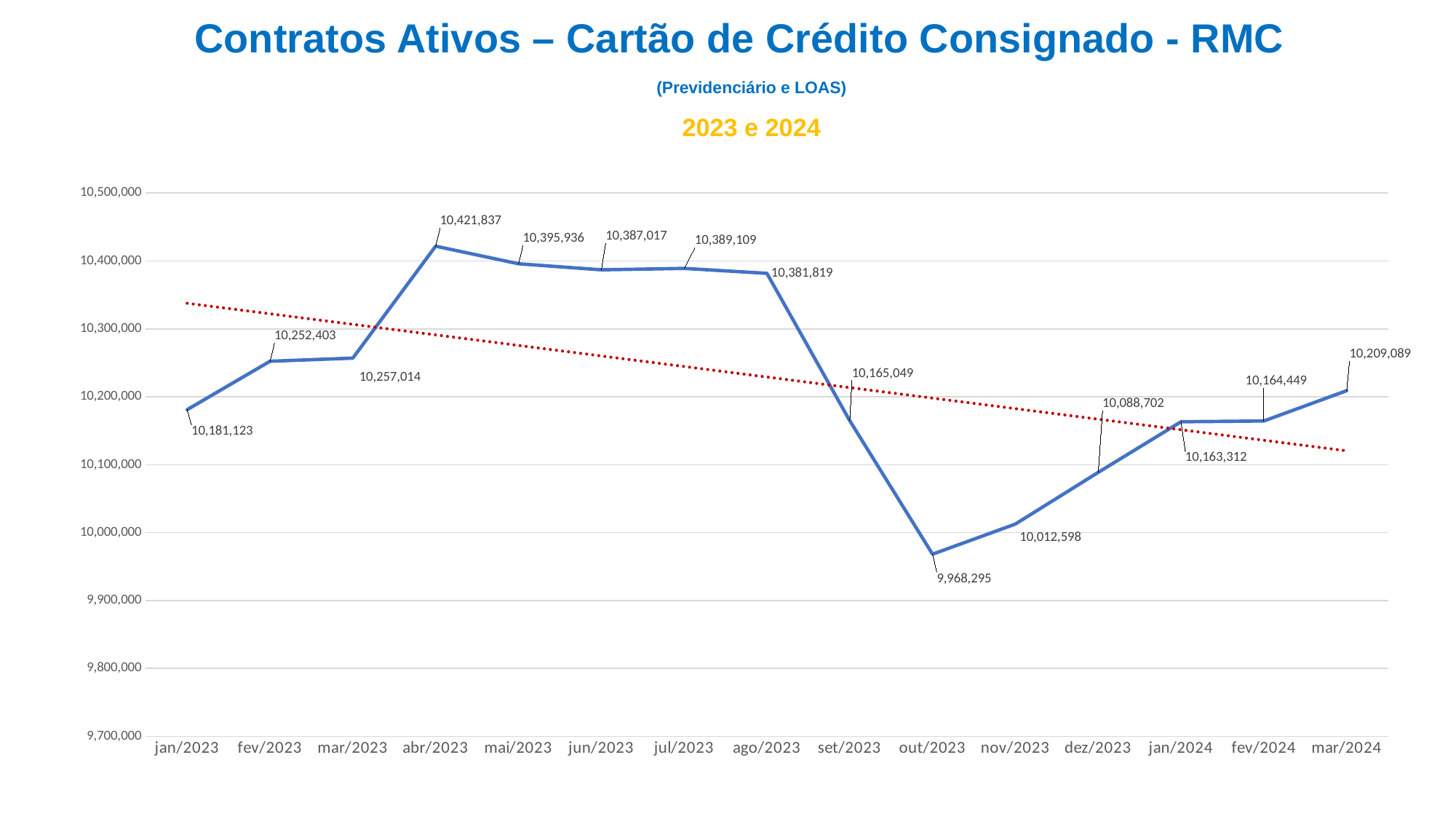

Contratos Ativos – Cartão de Crédito Consignado - RMC

(Previdenciário e LOAS)
2023 e 2024

### Chart

| Category |  |
|---|---|
| jan/2023 | 10181123.0 |
| fev/2023 | 10252403.0 |
| mar/2023 | 10257014.0 |
| abr/2023 | 10421837.0 |
| mai/2023 | 10395936.0 |
| jun/2023 | 10387017.0 |
| jul/2023 | 10389109.0 |
| ago/2023 | 10381819.0 |
| set/2023 | 10165049.0 |
| out/2023 | 9968295.0 |
| nov/2023 | 10012598.0 |
| dez/2023 | 10088702.0 |
| jan/2024 | 10163312.0 |
| fev/2024 | 10164449.0 |
| mar/2024 | 10209089.0 |